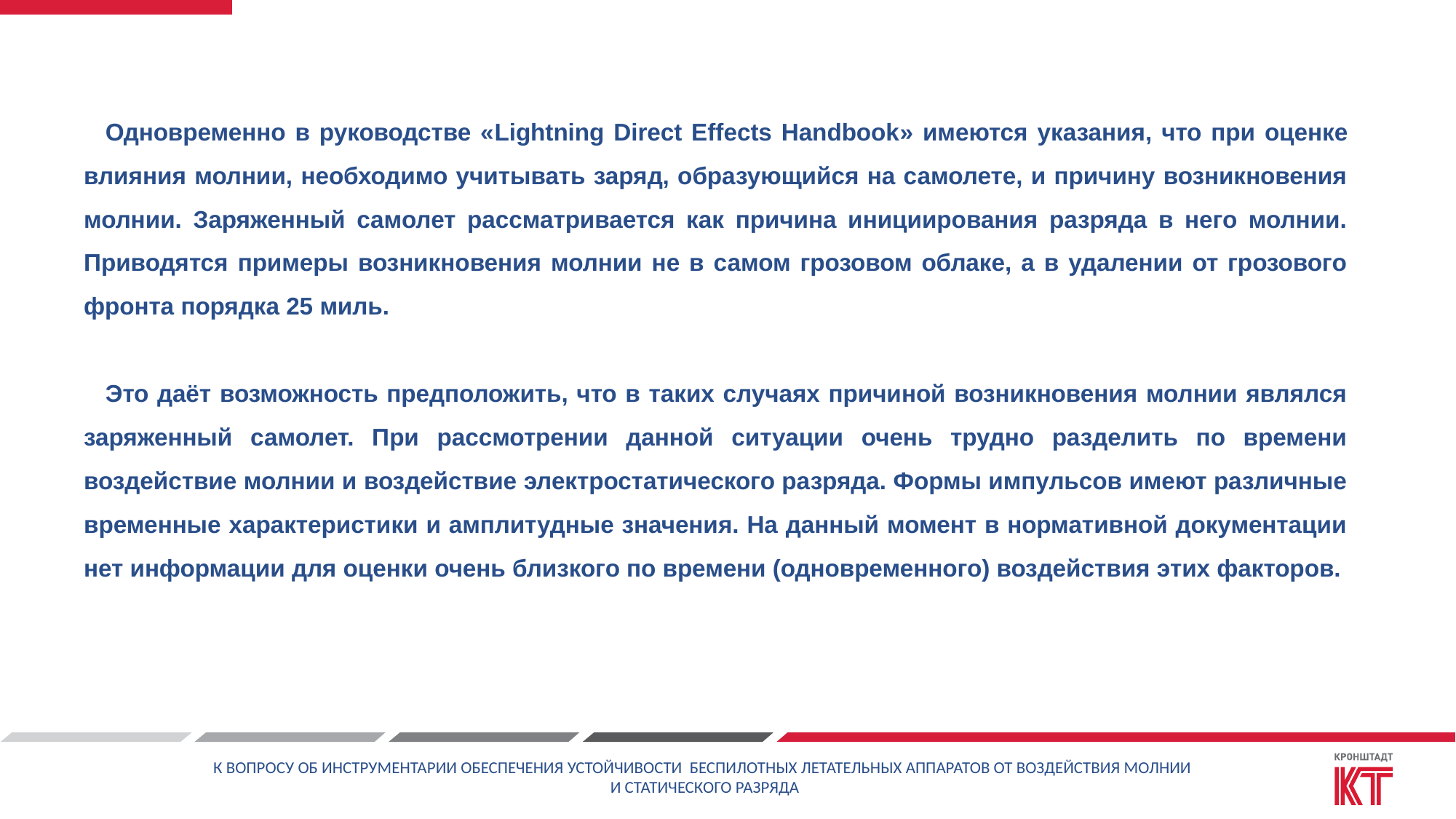

Одновременно в руководстве «Lightning Direct Effects Handbook» имеются указания, что при оценке влияния молнии, необходимо учитывать заряд, образующийся на самолете, и причину возникновения молнии. Заряженный самолет рассматривается как причина инициирования разряда в него молнии. Приводятся примеры возникновения молнии не в самом грозовом облаке, а в удалении от грозового фронта порядка 25 миль.

Это даёт возможность предположить, что в таких случаях причиной возникновения молнии являлся заряженный самолет. При рассмотрении данной ситуации очень трудно разделить по времени воздействие молнии и воздействие электростатического разряда. Формы импульсов имеют различные временные характеристики и амплитудные значения. На данный момент в нормативной документации нет информации для оценки очень близкого по времени (одновременного) воздействия этих факторов.

К ВОПРОСУ ОБ ИНСТРУМЕНТАРИИ ОБЕСПЕЧЕНИЯ УСТОЙЧИВОСТИ  БЕСПИЛОТНЫХ ЛЕТАТЕЛЬНЫХ АППАРАТОВ ОТ ВОЗДЕЙСТВИЯ МОЛНИИ
И СТАТИЧЕСКОГО РАЗРЯДА